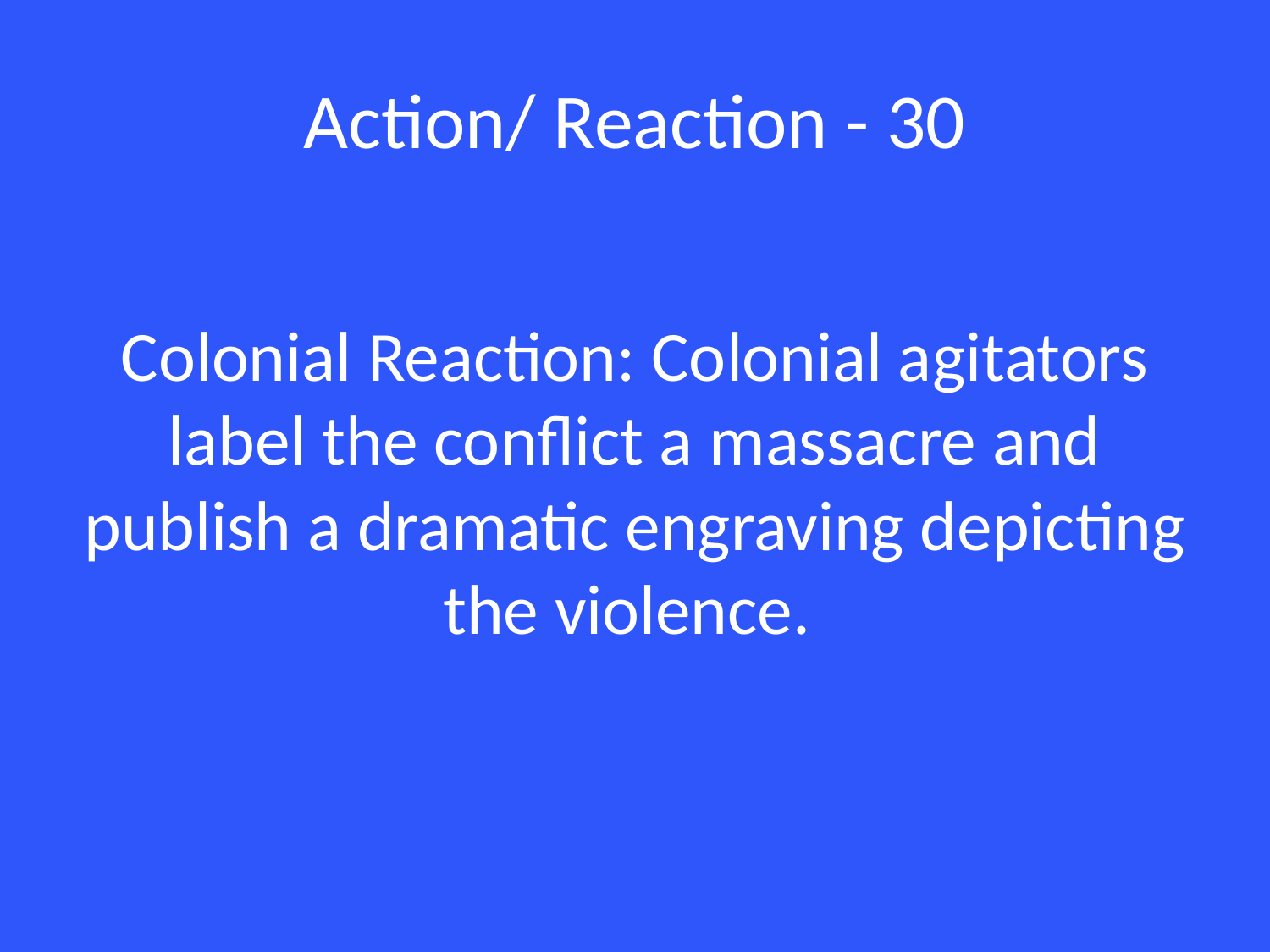

# Action/ Reaction - 30

Colonial Reaction: Colonial agitators label the conflict a massacre and publish a dramatic engraving depicting the violence.